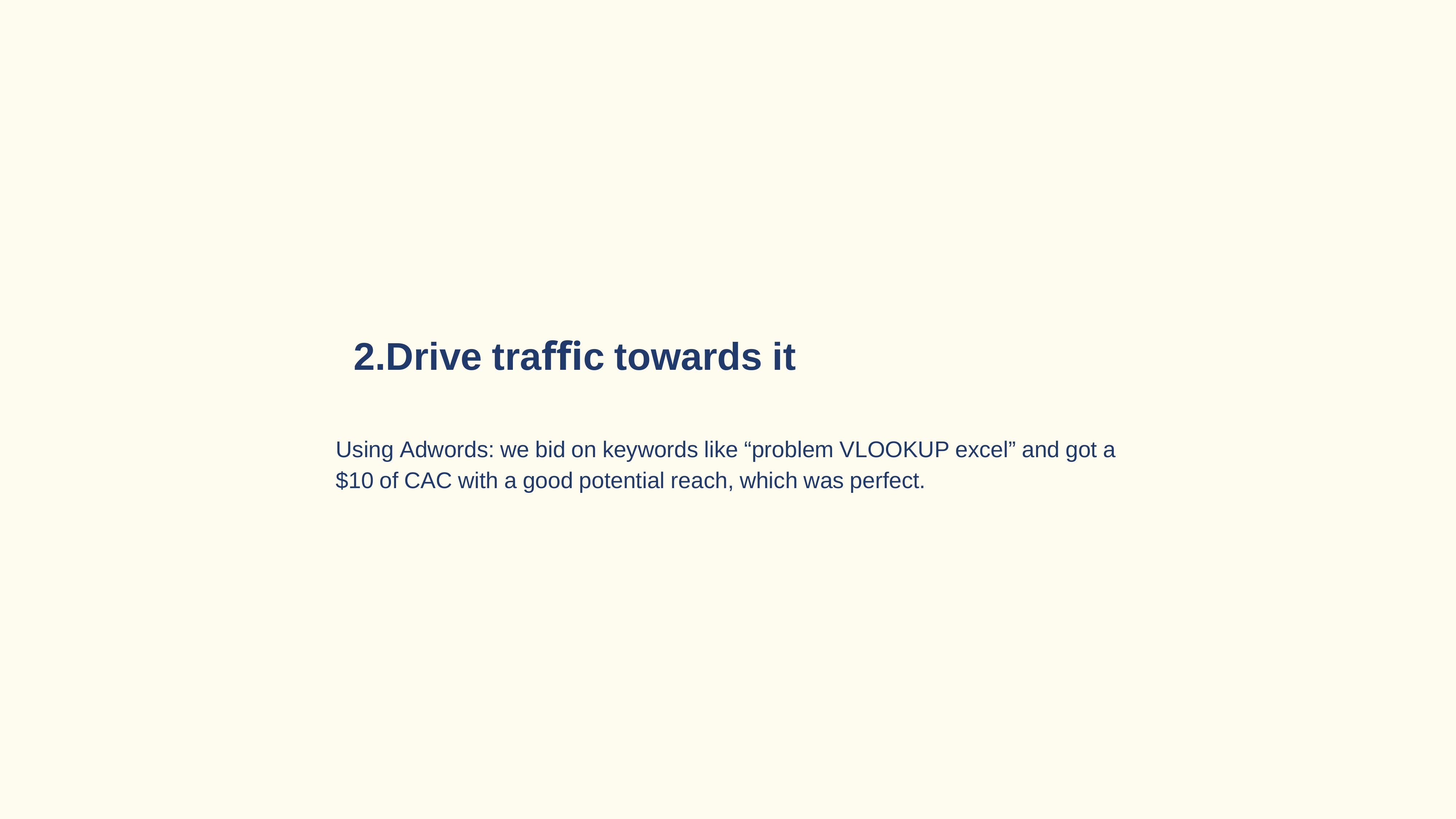

2.Drive traﬃc towards it
Using Adwords: we bid on keywords like “problem VLOOKUP excel” and got a
$10 of CAC with a good potential reach, which was perfect.